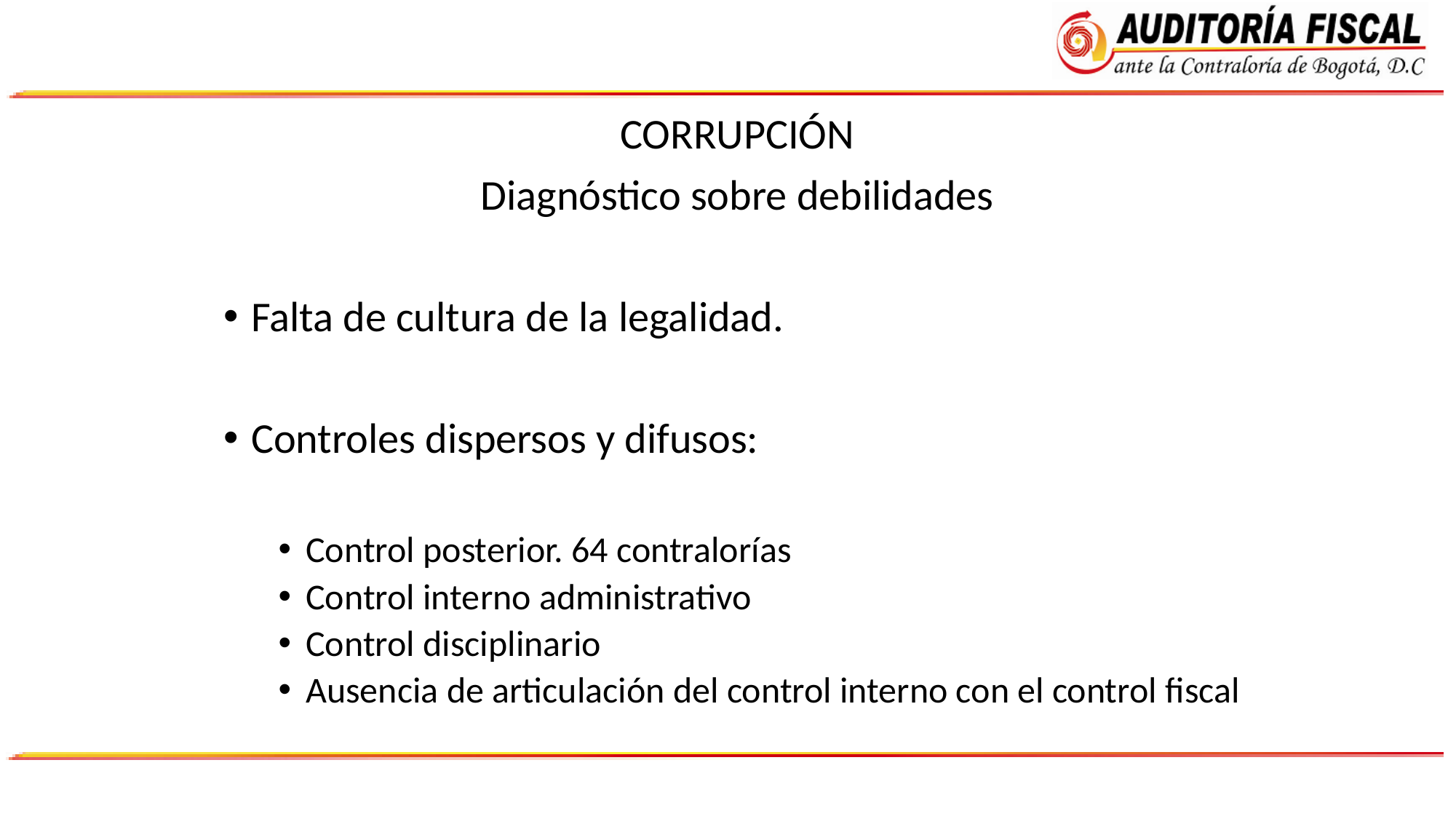

CORRUPCIÓN
Diagnóstico sobre debilidades

Falta de cultura de la legalidad.

Controles dispersos y difusos:

Control posterior. 64 contralorías
Control interno administrativo
Control disciplinario
Ausencia de articulación del control interno con el control fiscal